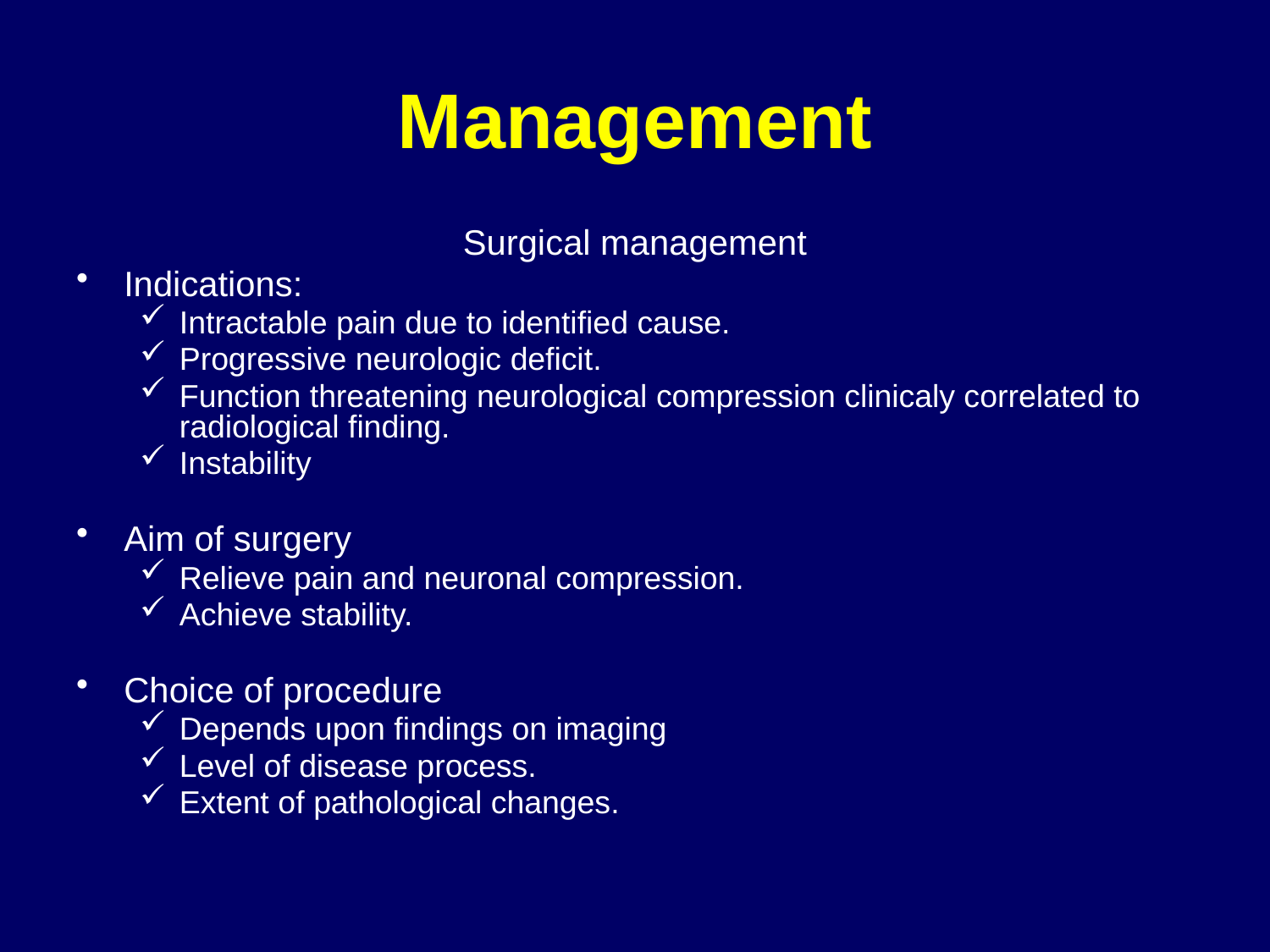

# Management
Surgical management
Indications:
Intractable pain due to identified cause.
Progressive neurologic deficit.
Function threatening neurological compression clinicaly correlated to radiological finding.
Instability

Aim of surgery
Relieve pain and neuronal compression.
Achieve stability.

Choice of procedure
Depends upon findings on imaging
Level of disease process.
Extent of pathological changes.